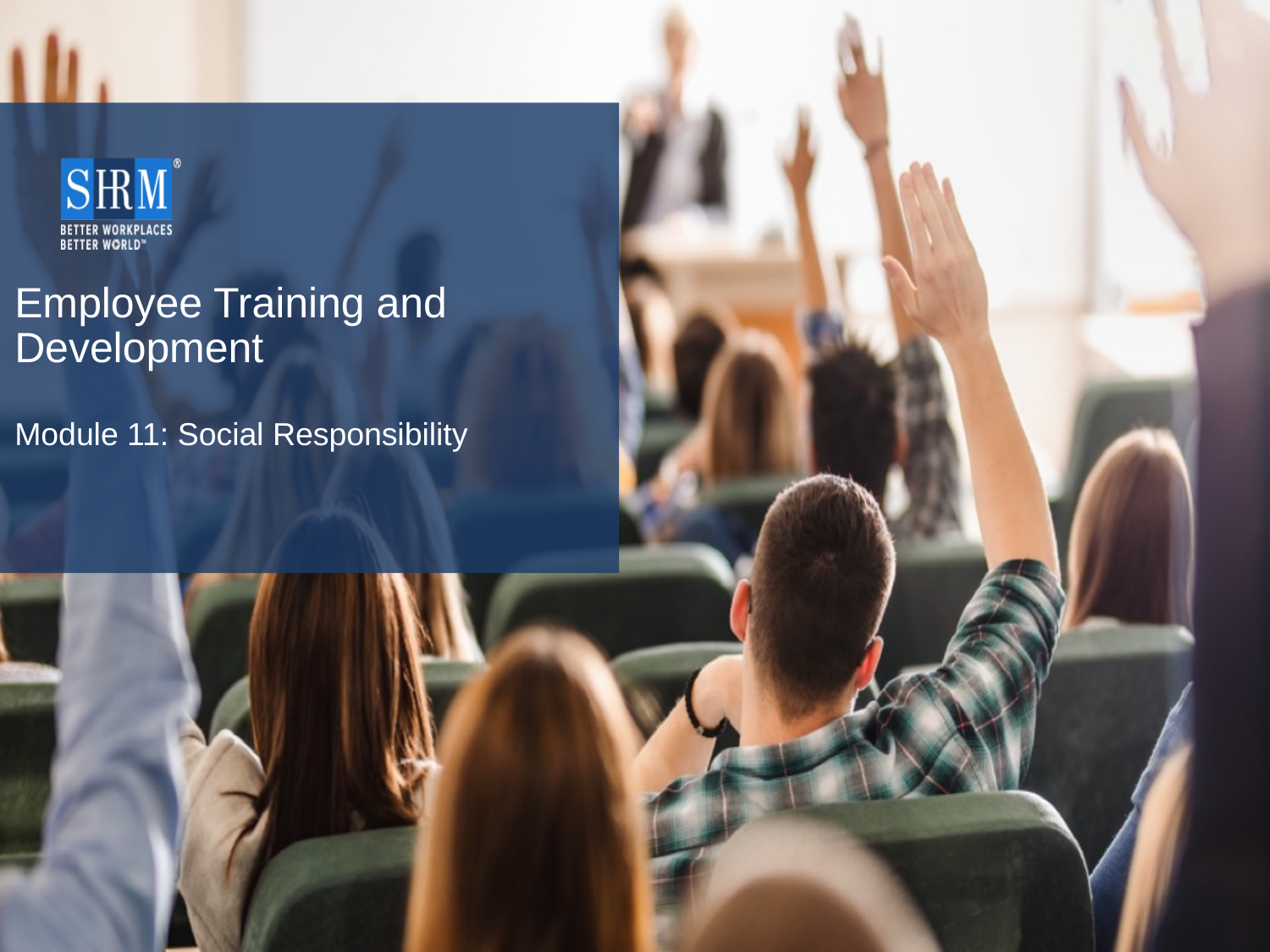

# Employee Training and Development Module 11: Social Responsibility